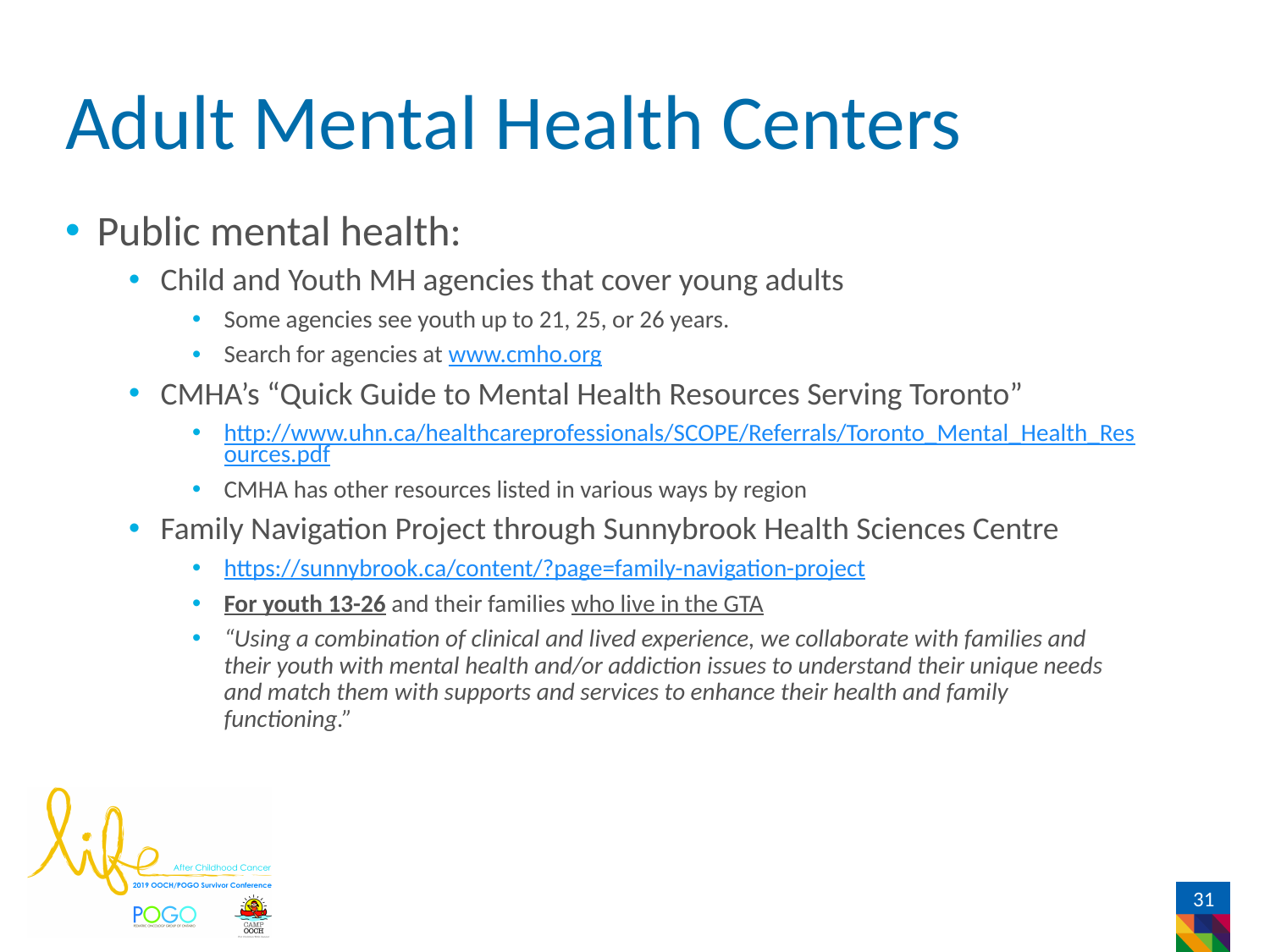

# Adult Mental Health Centers
Public mental health:
Child and Youth MH agencies that cover young adults
Some agencies see youth up to 21, 25, or 26 years.
Search for agencies at www.cmho.org
CMHA’s “Quick Guide to Mental Health Resources Serving Toronto”
http://www.uhn.ca/healthcareprofessionals/SCOPE/Referrals/Toronto_Mental_Health_Resources.pdf
CMHA has other resources listed in various ways by region
Family Navigation Project through Sunnybrook Health Sciences Centre
https://sunnybrook.ca/content/?page=family-navigation-project
For youth 13-26 and their families who live in the GTA
“Using a combination of clinical and lived experience, we collaborate with families and their youth with mental health and/or addiction issues to understand their unique needs and match them with supports and services to enhance their health and family functioning.”